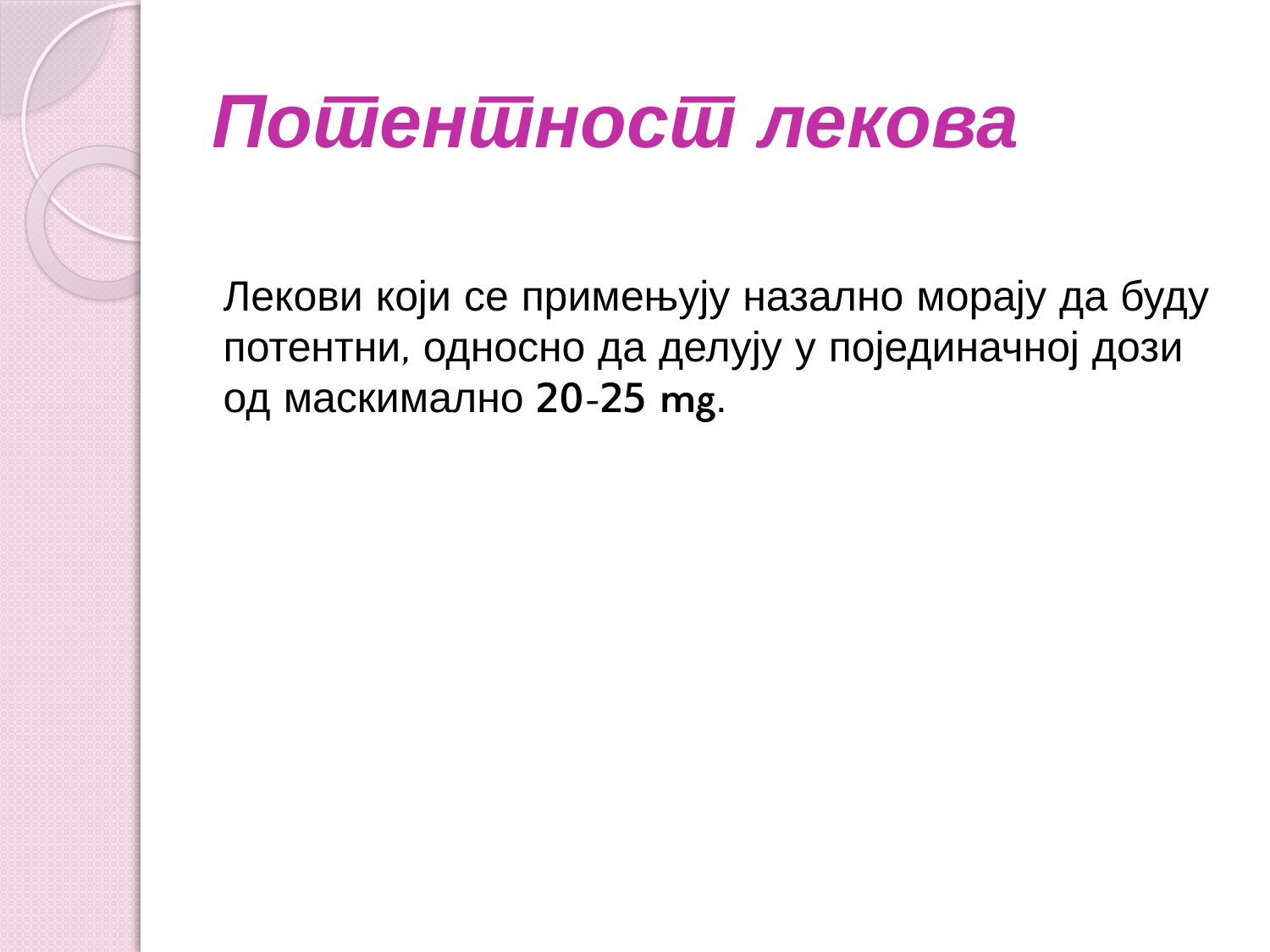

# Потентност лекова

Лекови који се примењују назално морају да буду потентни, односно да делују у појединачној дози од маскимално 20-25 mg.